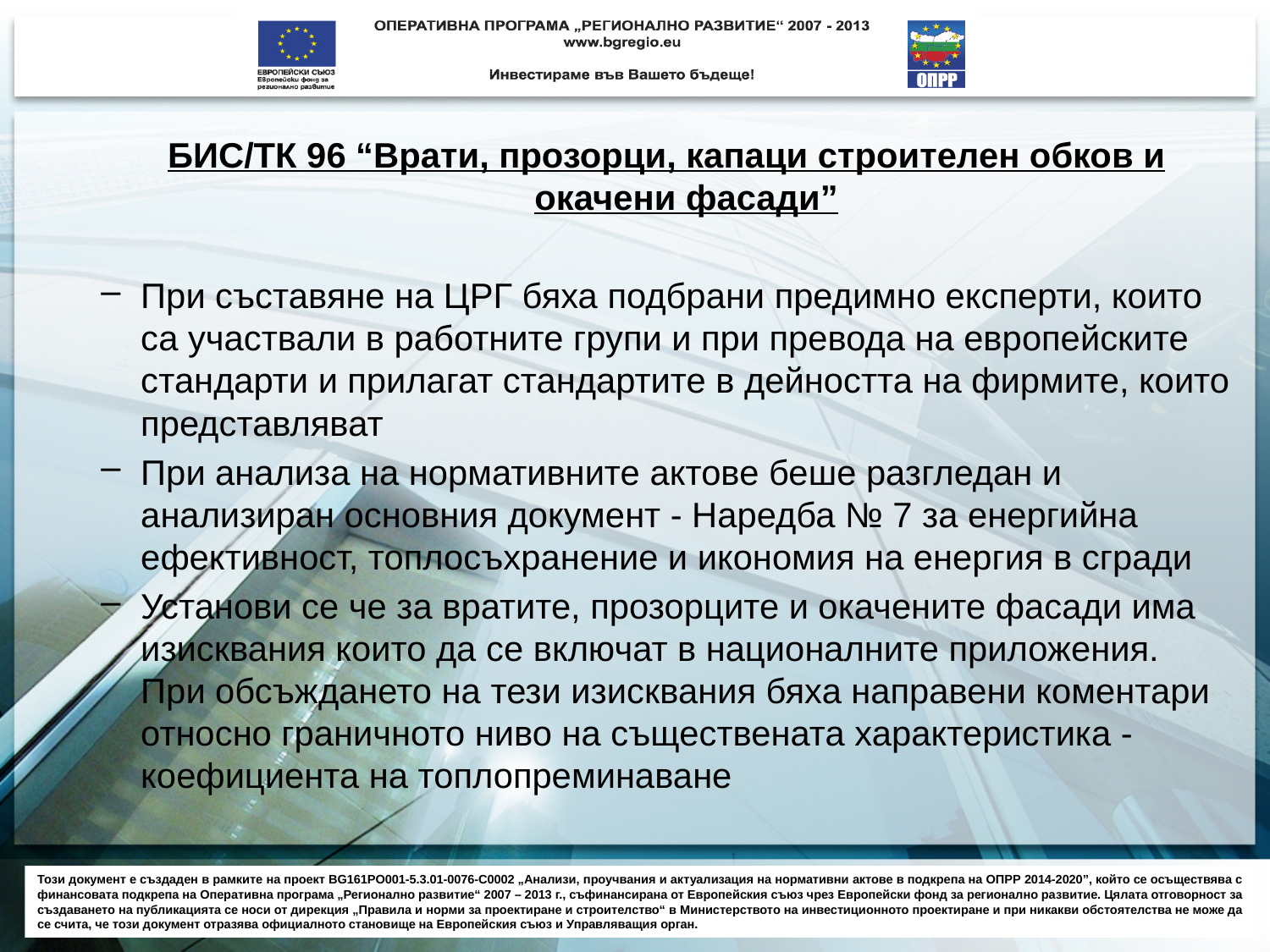

БИС/ТК 96 “Врати, прозорци, капаци строителен обков и окачени фасади”

При съставяне на ЦРГ бяха подбрани предимно експерти, които са участвали в работните групи и при превода на европейските стандарти и прилагат стандартите в дейността на фирмите, които представляват
При анализа на нормативните актове беше разгледан и анализиран основния документ - Наредба № 7 за енергийна ефективност, топлосъхранение и икономия на енергия в сгради
Установи се че за вратите, прозорците и окачените фасади има изисквания които да се включат в националните приложения. При обсъждането на тези изисквания бяха направени коментари относно граничното ниво на съществената характеристика - коефициента на топлопреминаване